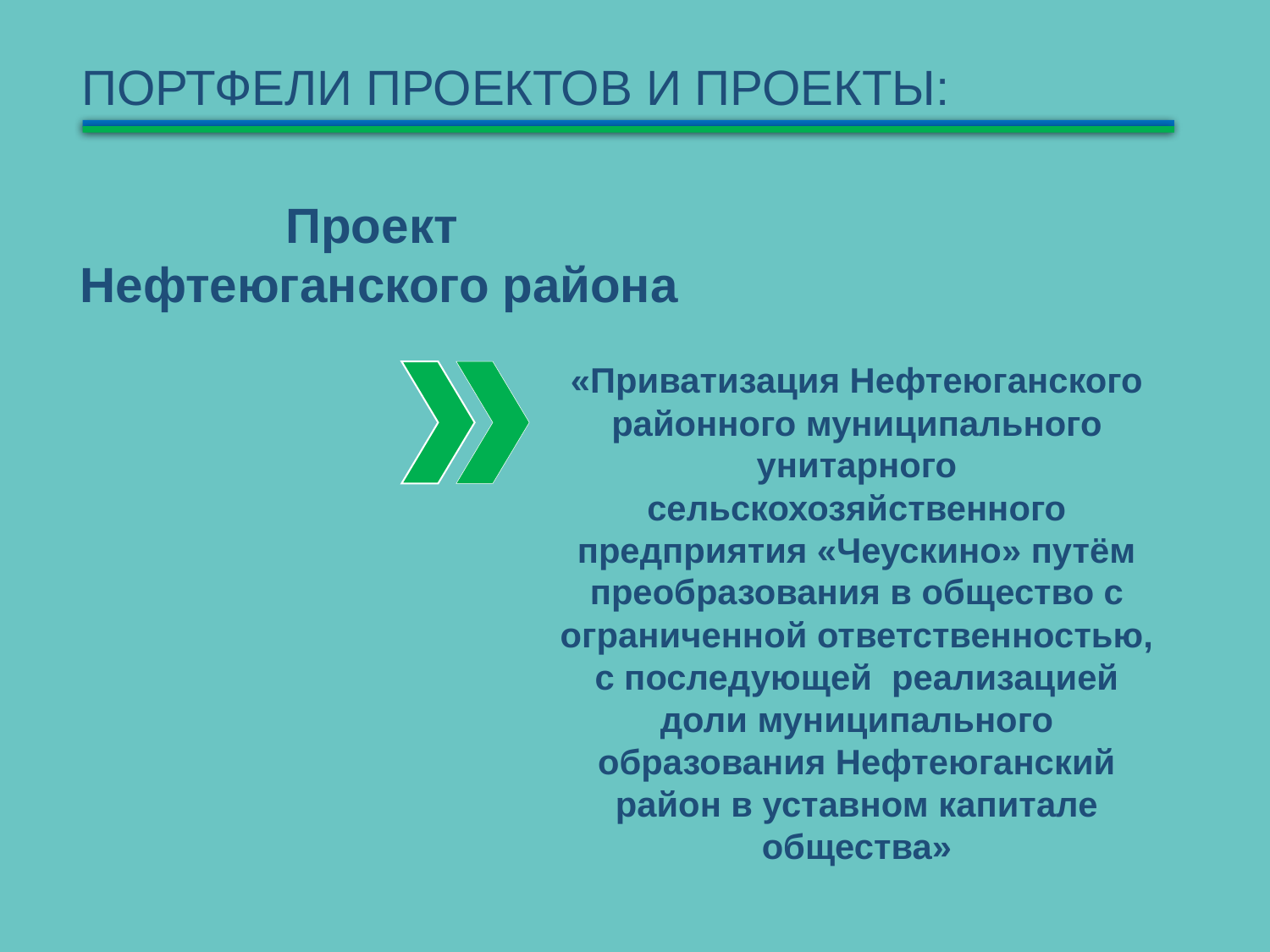

ПОРТФЕЛИ ПРОЕКТОВ И ПРОЕКТЫ:

Проект
Нефтеюганского района

«Приватизация Нефтеюганского районного муниципального унитарного сельскохозяйственного предприятия «Чеускино» путём преобразования в общество с ограниченной ответственностью, с последующей  реализацией доли муниципального образования Нефтеюганский район в уставном капитале общества»